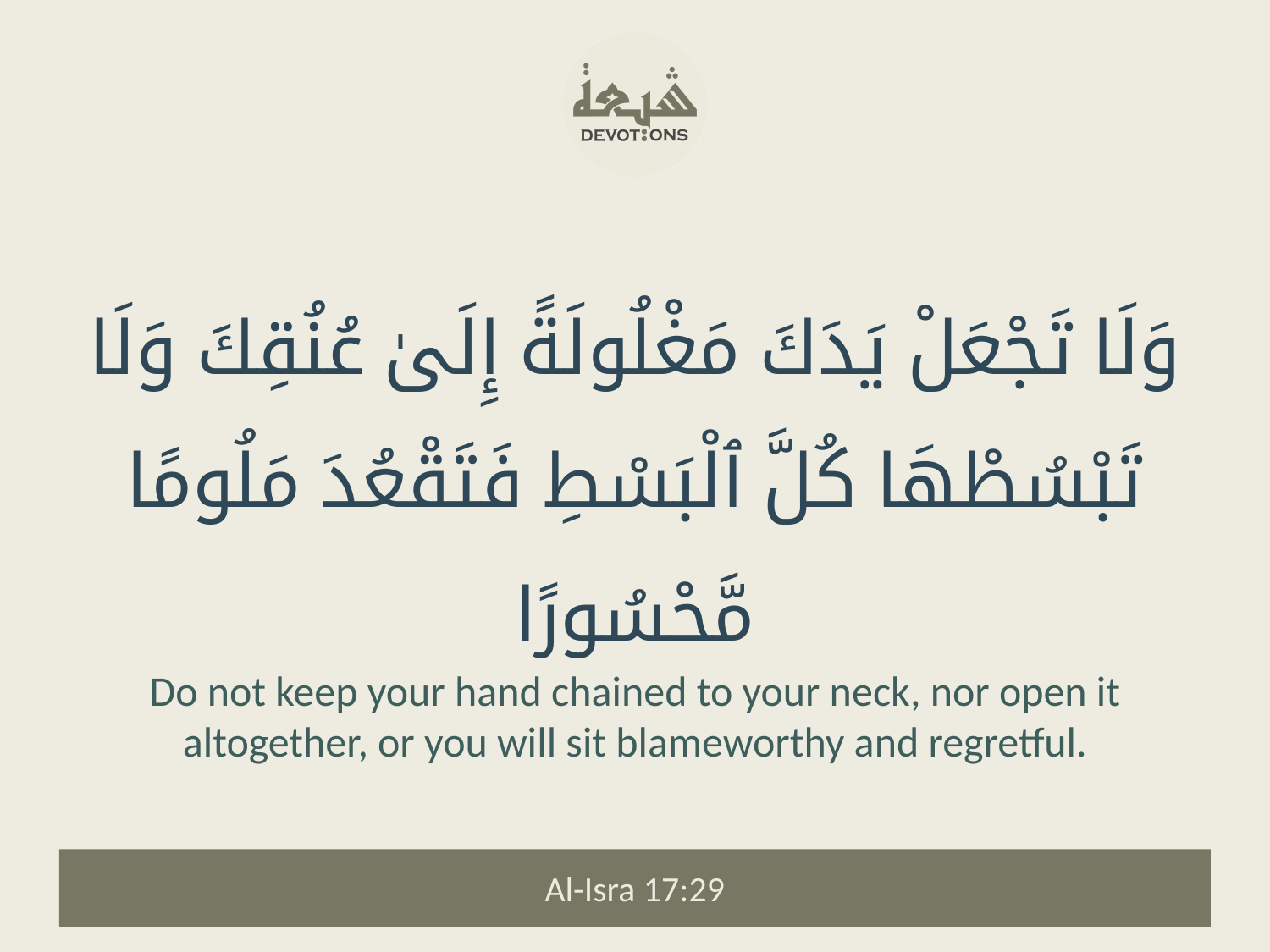

وَلَا تَجْعَلْ يَدَكَ مَغْلُولَةً إِلَىٰ عُنُقِكَ وَلَا تَبْسُطْهَا كُلَّ ٱلْبَسْطِ فَتَقْعُدَ مَلُومًا مَّحْسُورًا
Do not keep your hand chained to your neck, nor open it altogether, or you will sit blameworthy and regretful.
Al-Isra 17:29